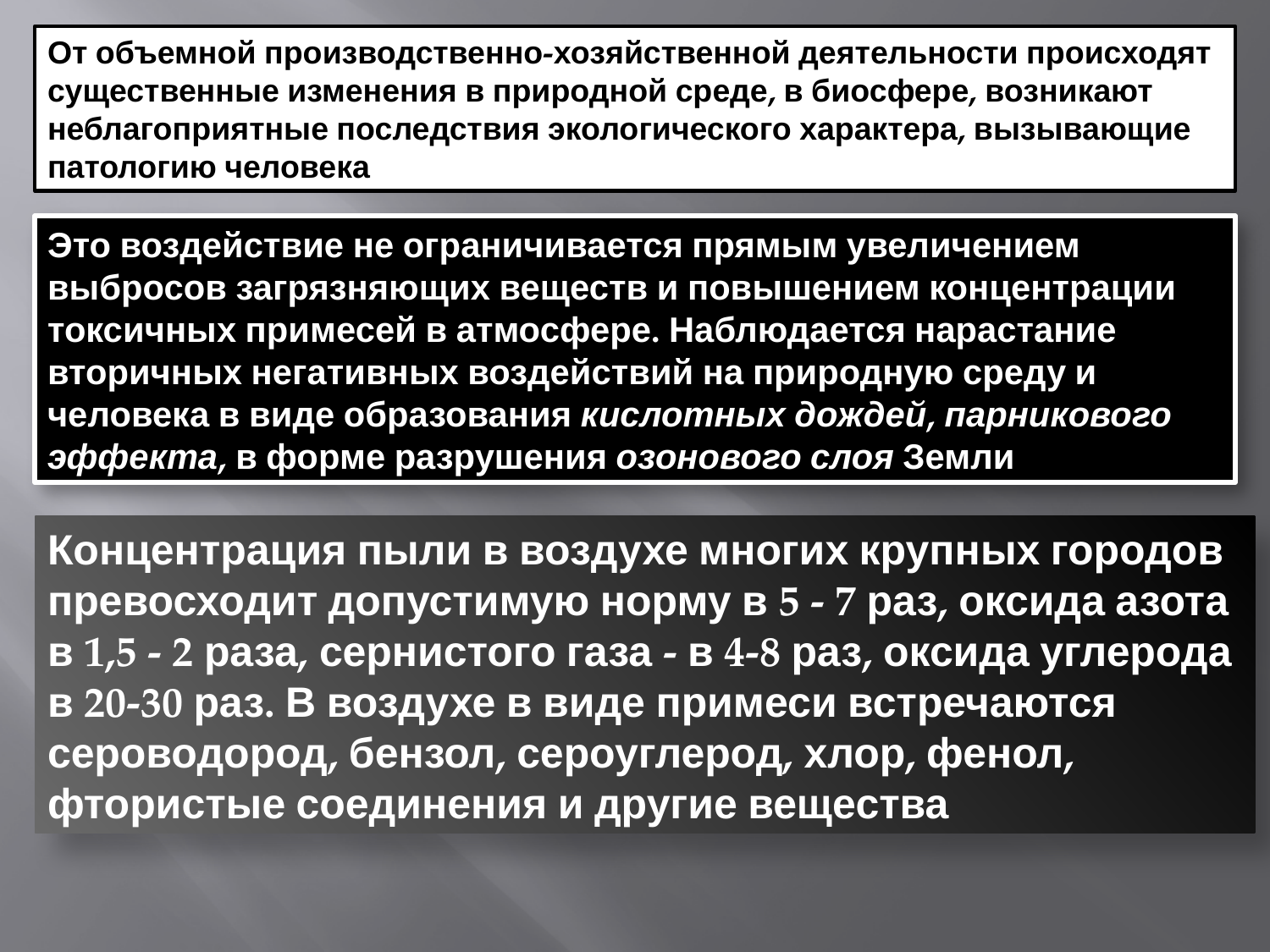

От объемной производственно-хозяйственной деятельности происходят существенные изменения в природной среде, в биосфере, возникают неблагоприятные последствия экологического характера, вызывающие патологию человека
Это воздействие не ограничивается прямым увеличением выбросов загрязняющих веществ и повышением концентрации токсичных примесей в атмосфере. Наблюдается нарастание вторичных негативных воздействий на природную среду и человека в виде образования кислотных дождей, парникового эффекта, в форме разрушения озонового слоя Земли
Концентрация пыли в воздухе многих крупных городов превосходит допустимую норму в 5 - 7 раз, оксида азота в 1,5 - 2 раза, сернистого газа - в 4-8 раз, оксида углерода  в 20-30 раз. В воздухе в виде примеси встречаются сероводород, бензол, сероуглерод, хлор, фенол, фтористые соединения и другие вещества